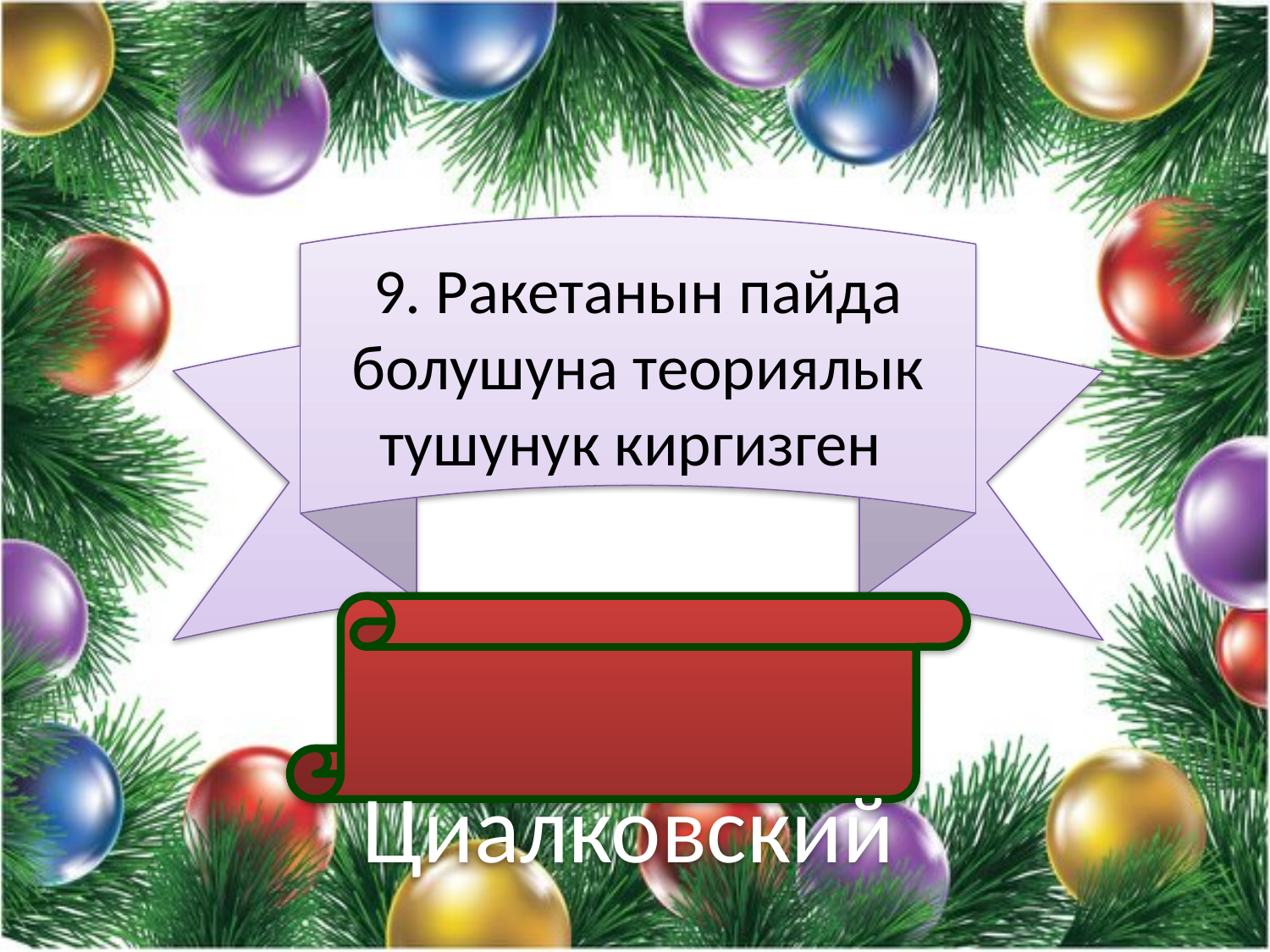

9. Ракетанын пайда болушуна теориялык тушунук киргизген
 Циалковский